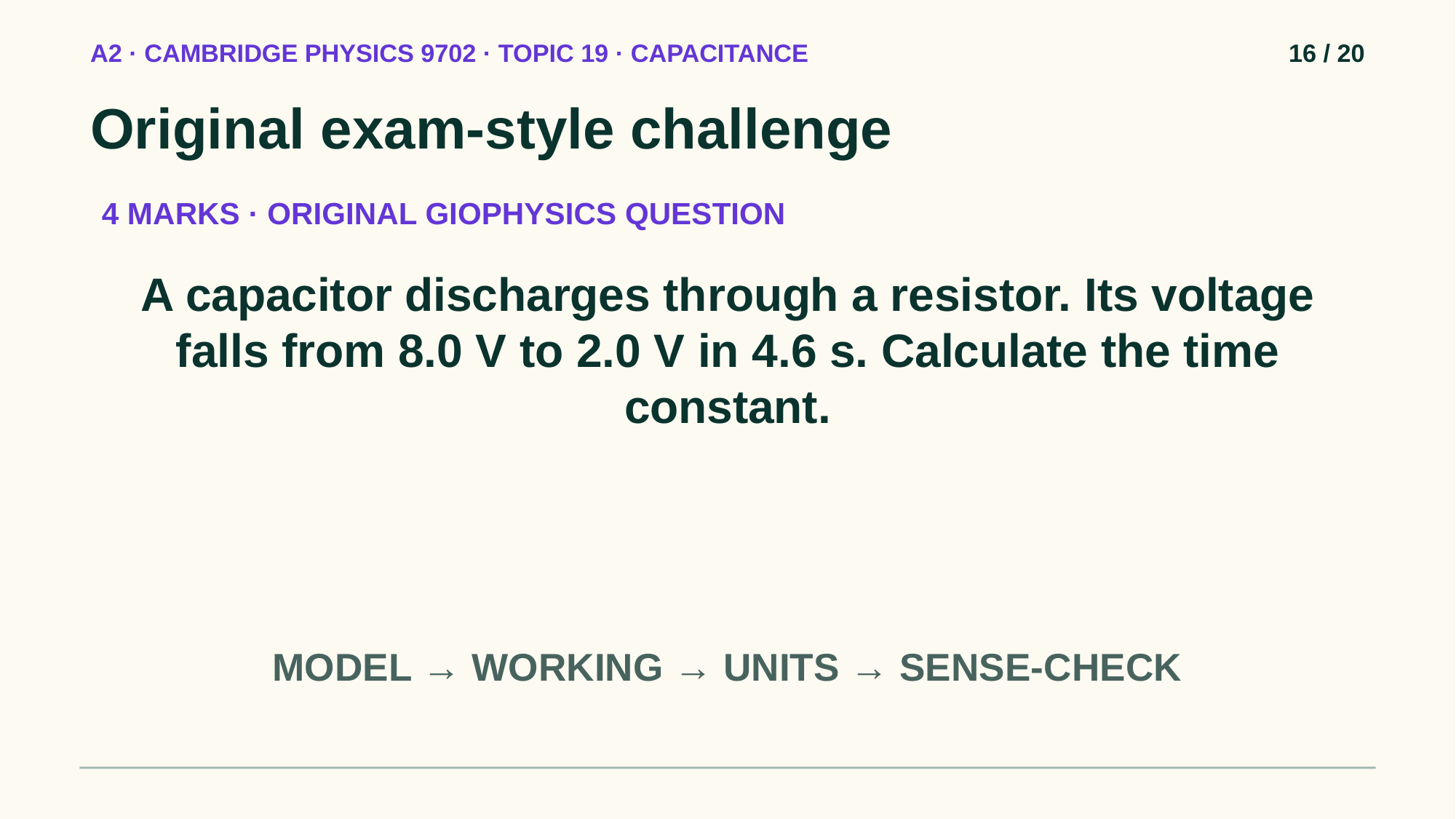

A2 · CAMBRIDGE PHYSICS 9702 · TOPIC 19 · CAPACITANCE
16 / 20
Original exam-style challenge
4 MARKS · ORIGINAL GIOPHYSICS QUESTION
A capacitor discharges through a resistor. Its voltage falls from 8.0 V to 2.0 V in 4.6 s. Calculate the time constant.
MODEL → WORKING → UNITS → SENSE-CHECK